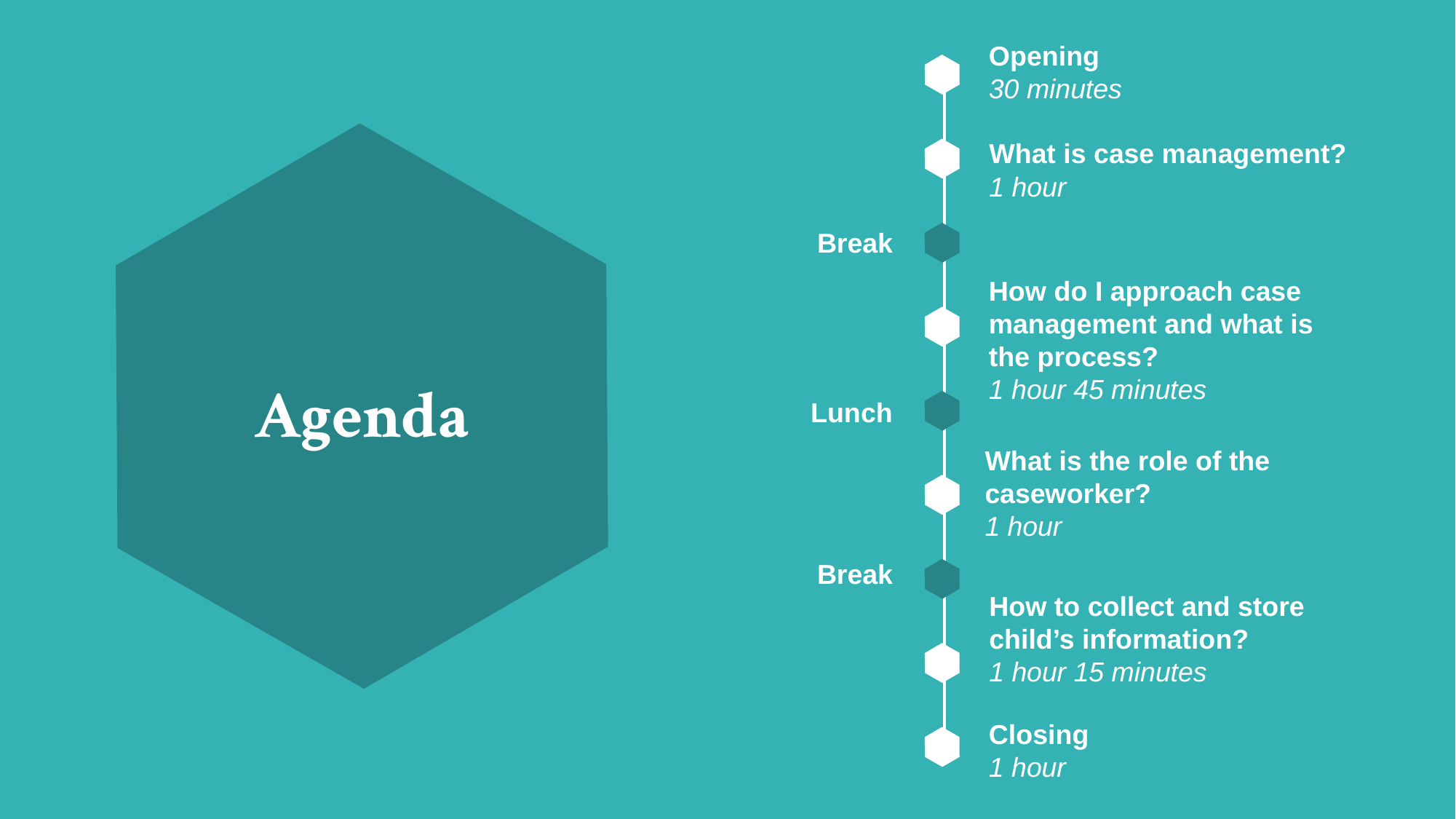

Opening
30 minutes

What is case management?
1 hour

Break

How do I approach case management and what is the process?
1 hour 45 minutes

# Agenda
Lunch

What is the role of the caseworker?
1 hour

Break

How to collect and store child’s information?
1 hour 15 minutes

Closing
1 hour